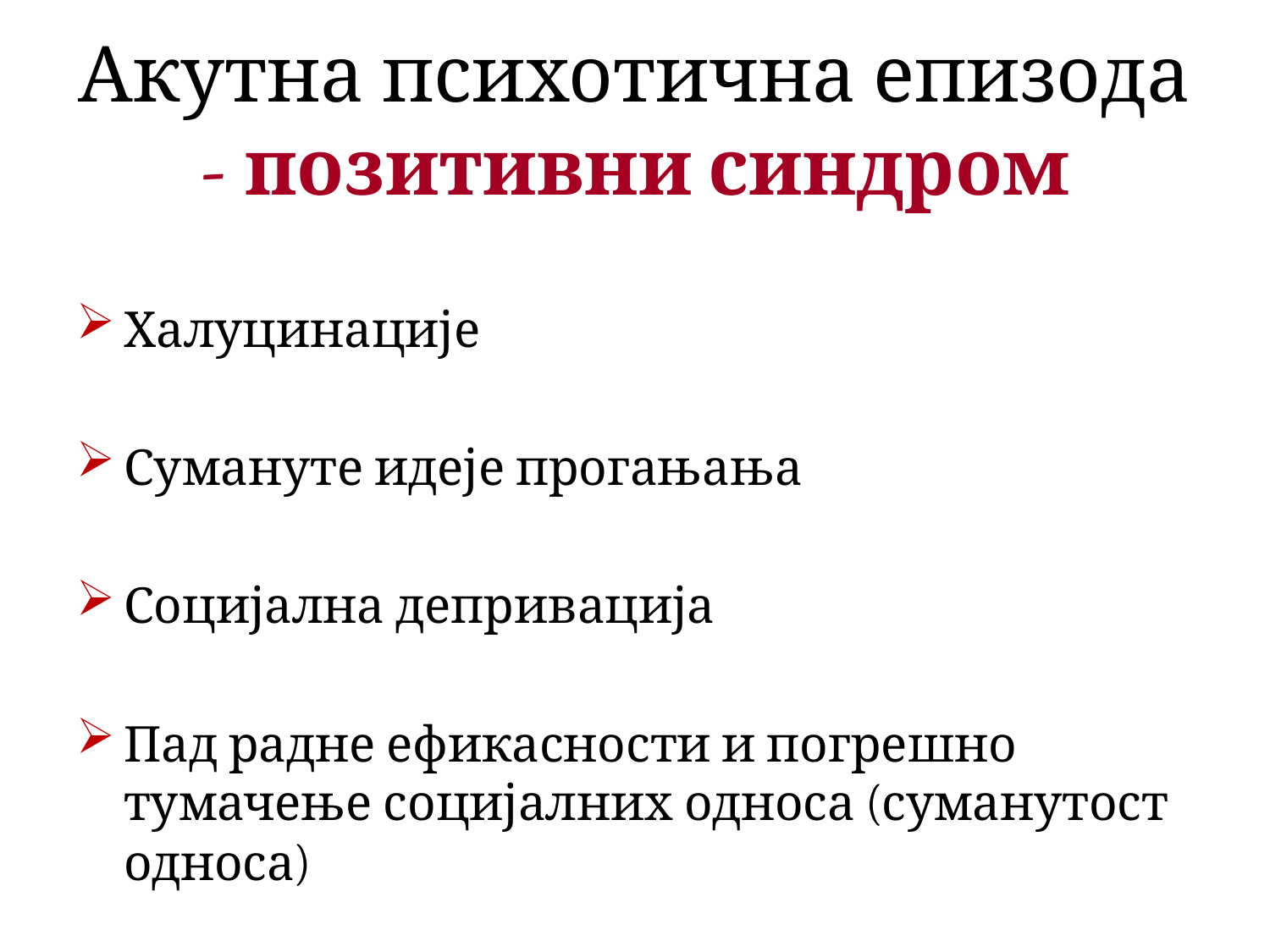

# Акутна психотична епизода - позитивни синдром

Халуцинације

Сумануте идеје прогањања

Социјална депривација

Пад радне ефикасности и погрешно тумачење социјалних односа (суманутост односа)